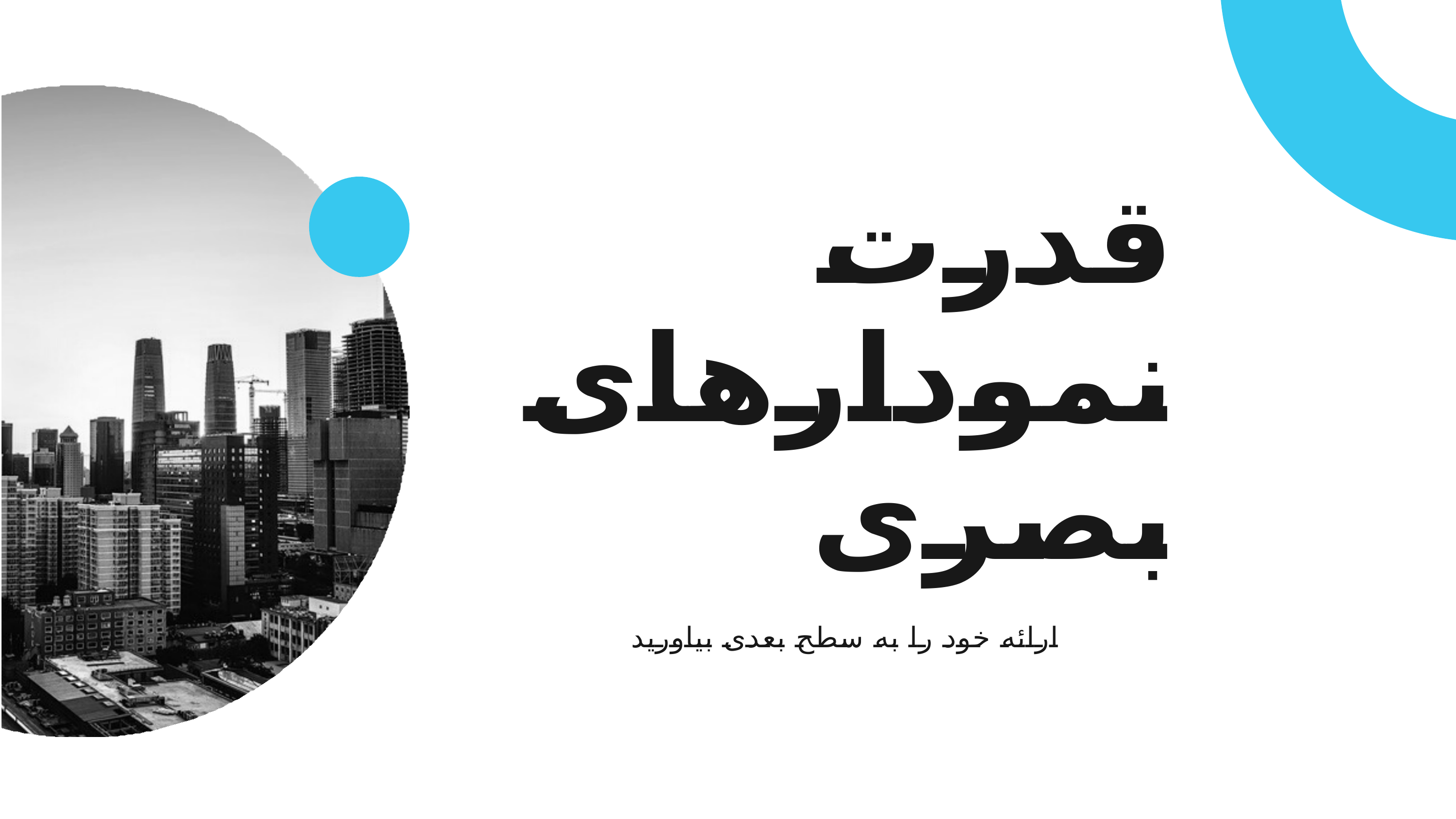

قدرت نمودارهای بصری
ارائه خود را به سطح بعدی بیاورید